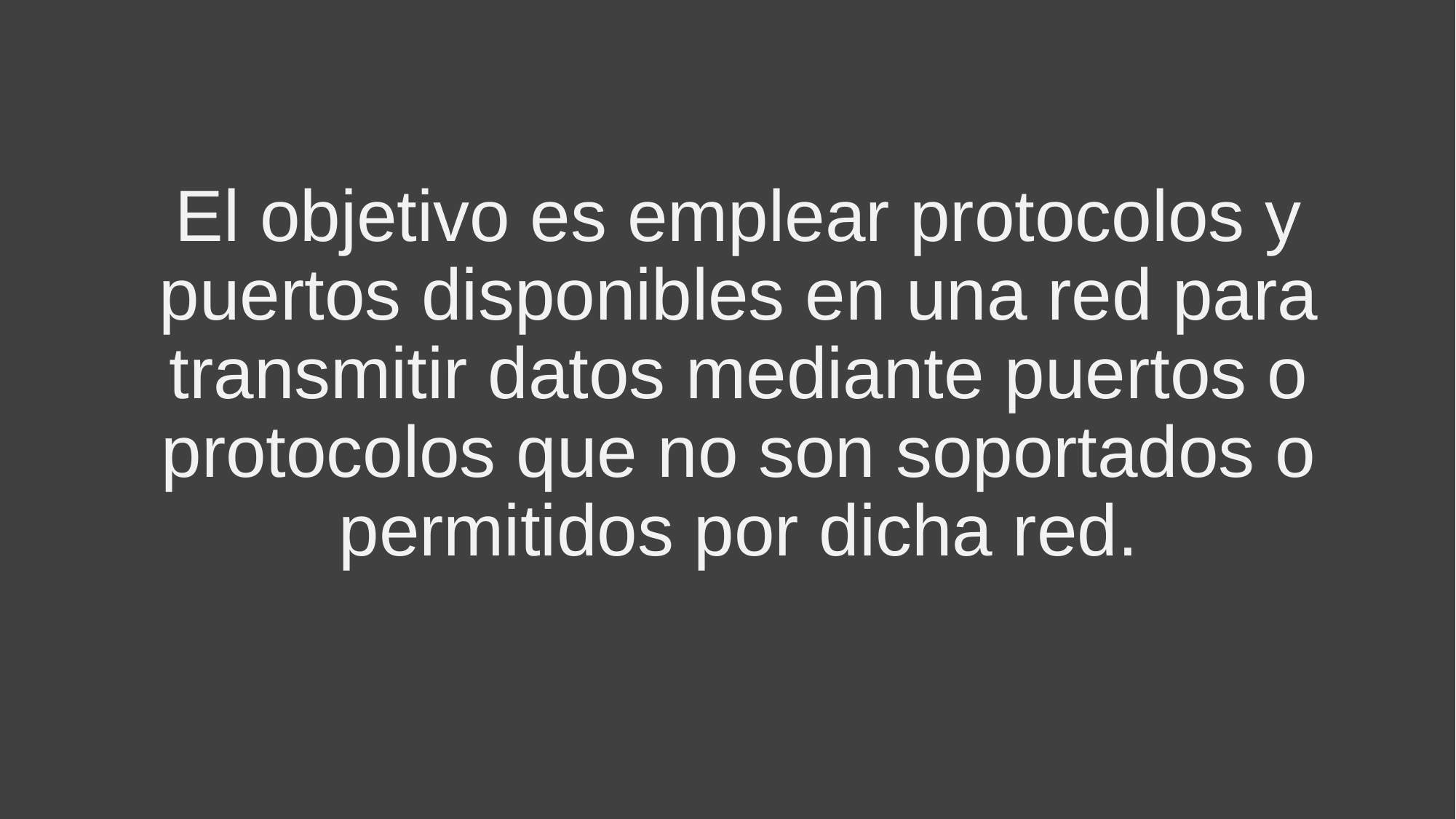

El objetivo es emplear protocolos y puertos disponibles en una red para transmitir datos mediante puertos o protocolos que no son soportados o permitidos por dicha red.